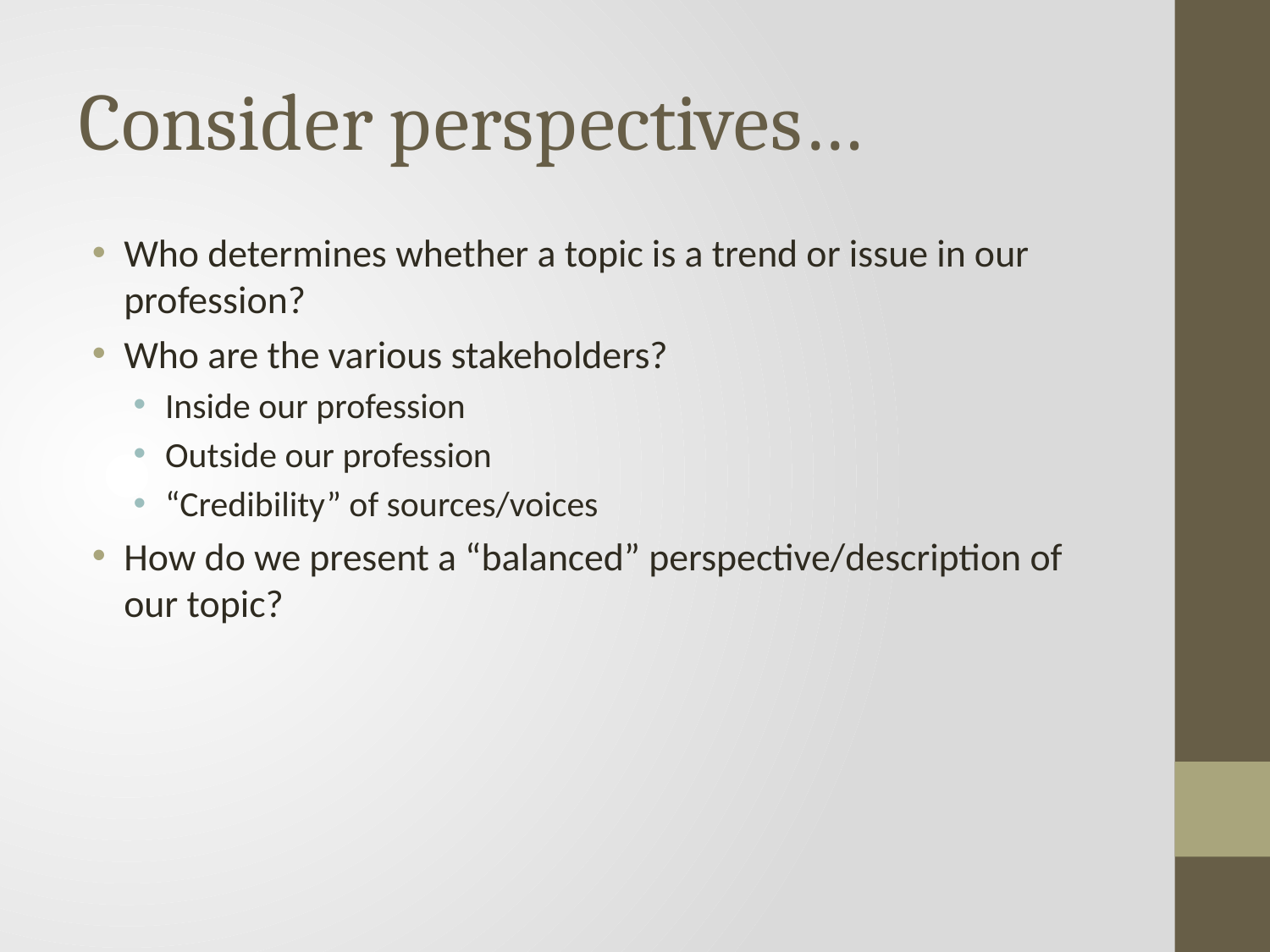

# Consider perspectives…
Who determines whether a topic is a trend or issue in our profession?
Who are the various stakeholders?
Inside our profession
Outside our profession
“Credibility” of sources/voices
How do we present a “balanced” perspective/description of our topic?